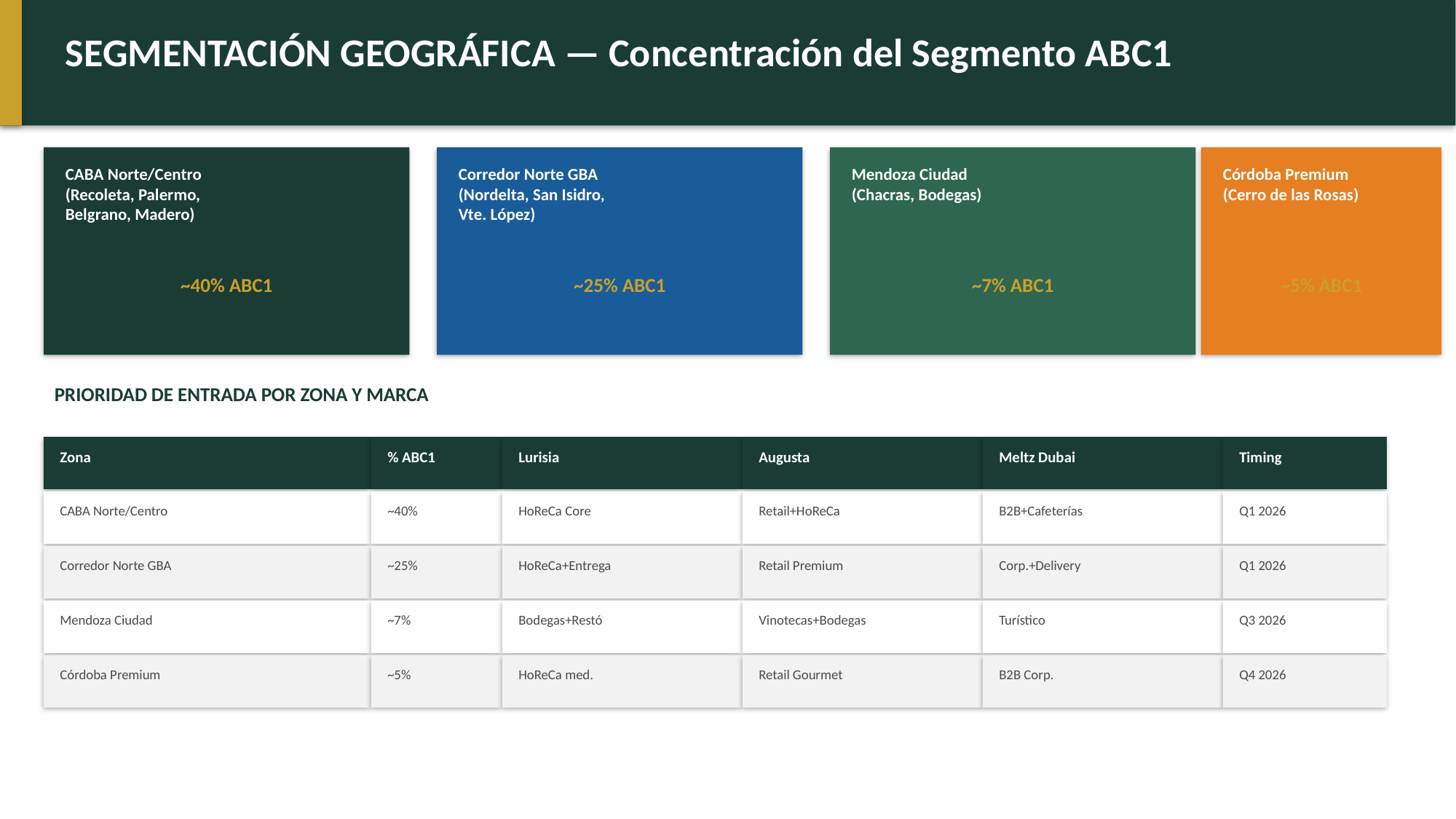

SEGMENTACIÓN GEOGRÁFICA — Concentración del Segmento ABC1

CABA Norte/Centro
(Recoleta, Palermo,
Belgrano, Madero)
Corredor Norte GBA
(Nordelta, San Isidro,
Vte. López)
Mendoza Ciudad
(Chacras, Bodegas)
Córdoba Premium
(Cerro de las Rosas)
~40% ABC1
~25% ABC1
~7% ABC1
~5% ABC1
PRIORIDAD DE ENTRADA POR ZONA Y MARCA

Zona
% ABC1
Lurisia
Augusta
Meltz Dubai
Timing

CABA Norte/Centro
~40%
HoReCa Core
Retail+HoReCa
B2B+Cafeterías
Q1 2026

Corredor Norte GBA
~25%
HoReCa+Entrega
Retail Premium
Corp.+Delivery
Q1 2026

Mendoza Ciudad
~7%
Bodegas+Restó
Vinotecas+Bodegas
Turístico
Q3 2026

Córdoba Premium
~5%
HoReCa med.
Retail Gourmet
B2B Corp.
Q4 2026